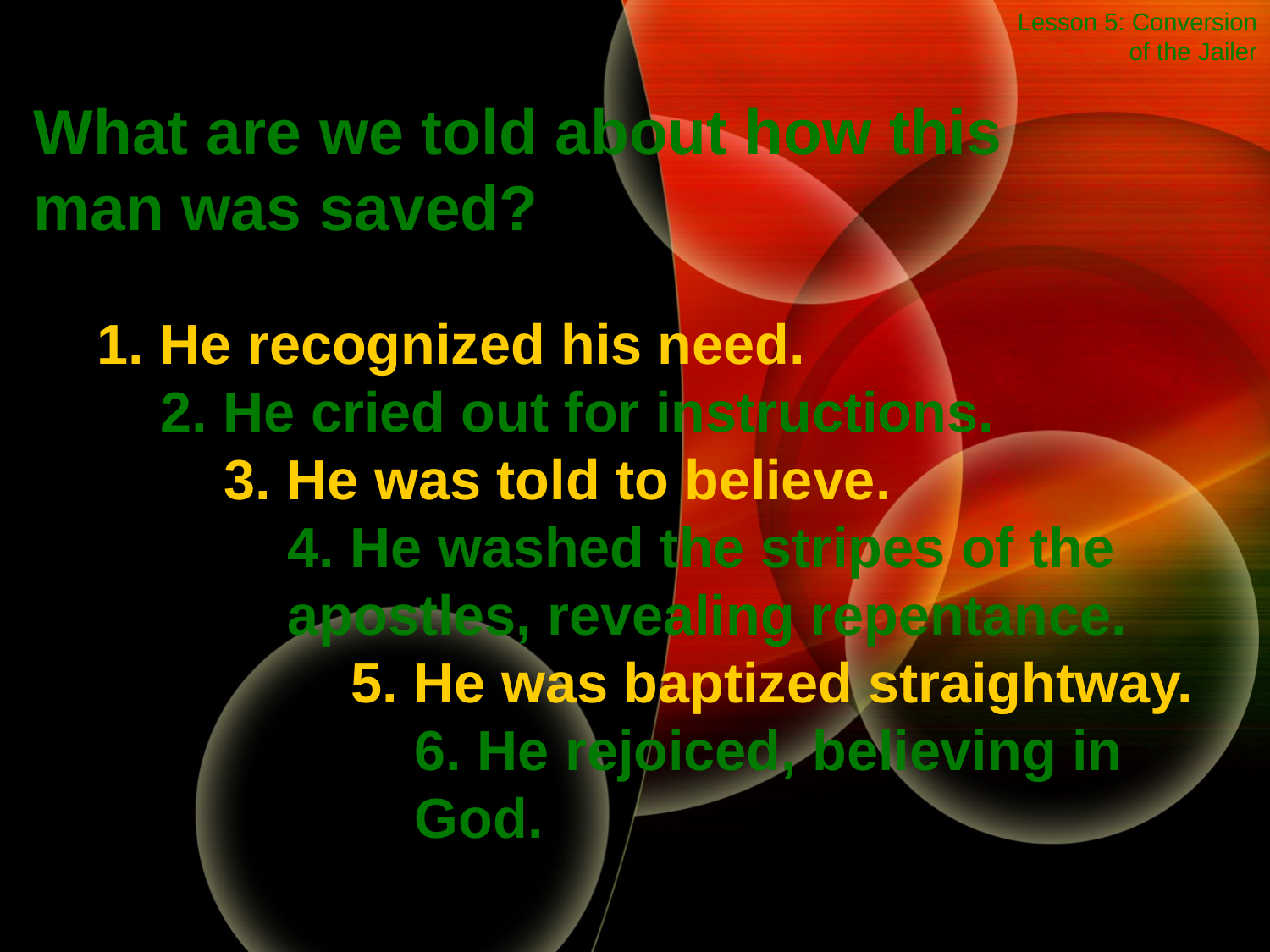

Lesson 5: Conversion of the Jailer
What are we told about how this man was saved?
1. He recognized his need.
2. He cried out for instructions.
3. He was told to believe.
4. He washed the stripes of the apostles, revealing repentance.
5. He was baptized straightway.
6. He rejoiced, believing in God.